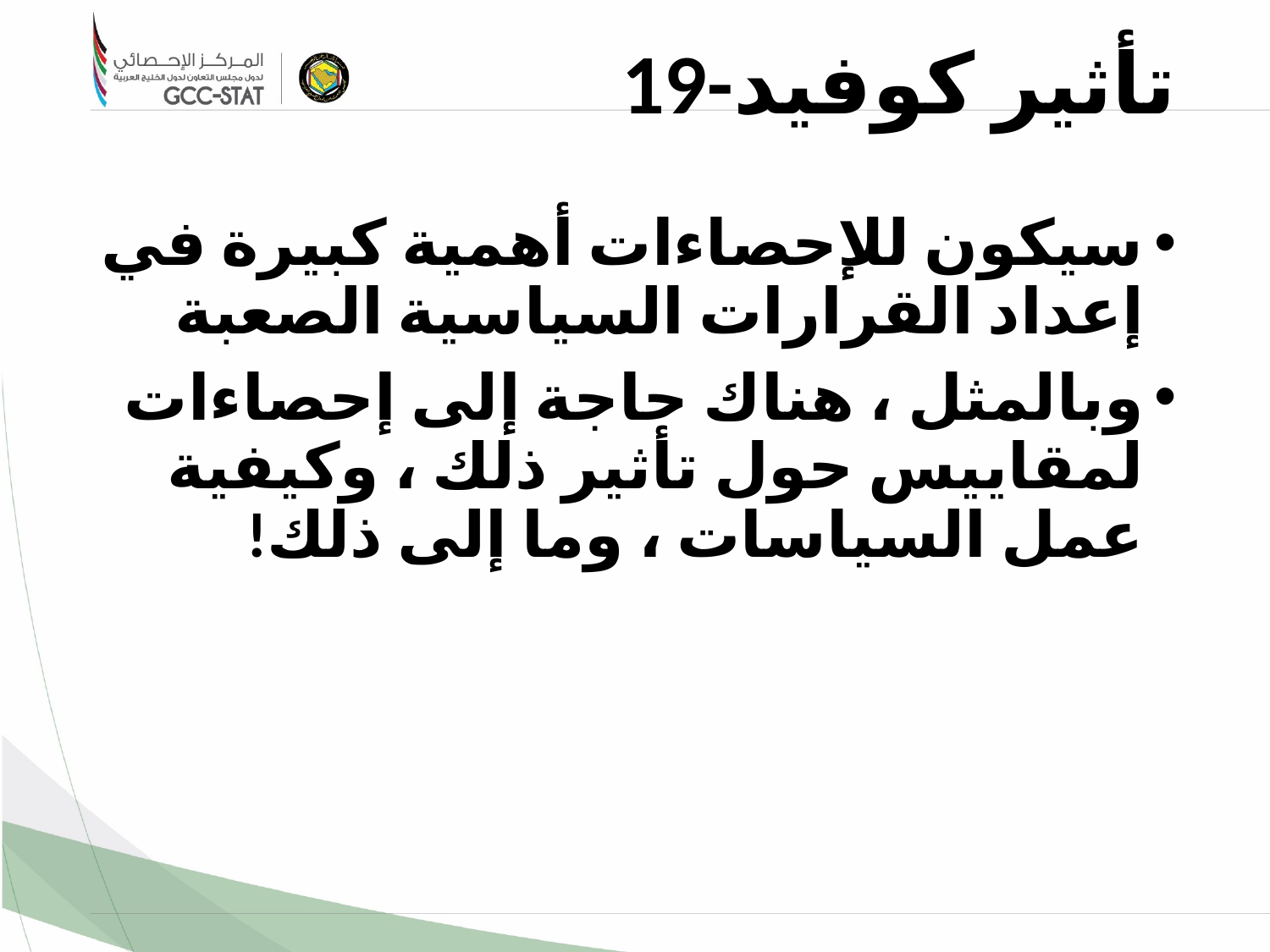

تأثير كوفيد-19
سيكون للإحصاءات أهمية كبيرة في إعداد القرارات السياسية الصعبة
وبالمثل ، هناك حاجة إلى إحصاءات لمقاييس حول تأثير ذلك ، وكيفية عمل السياسات ، وما إلى ذلك!